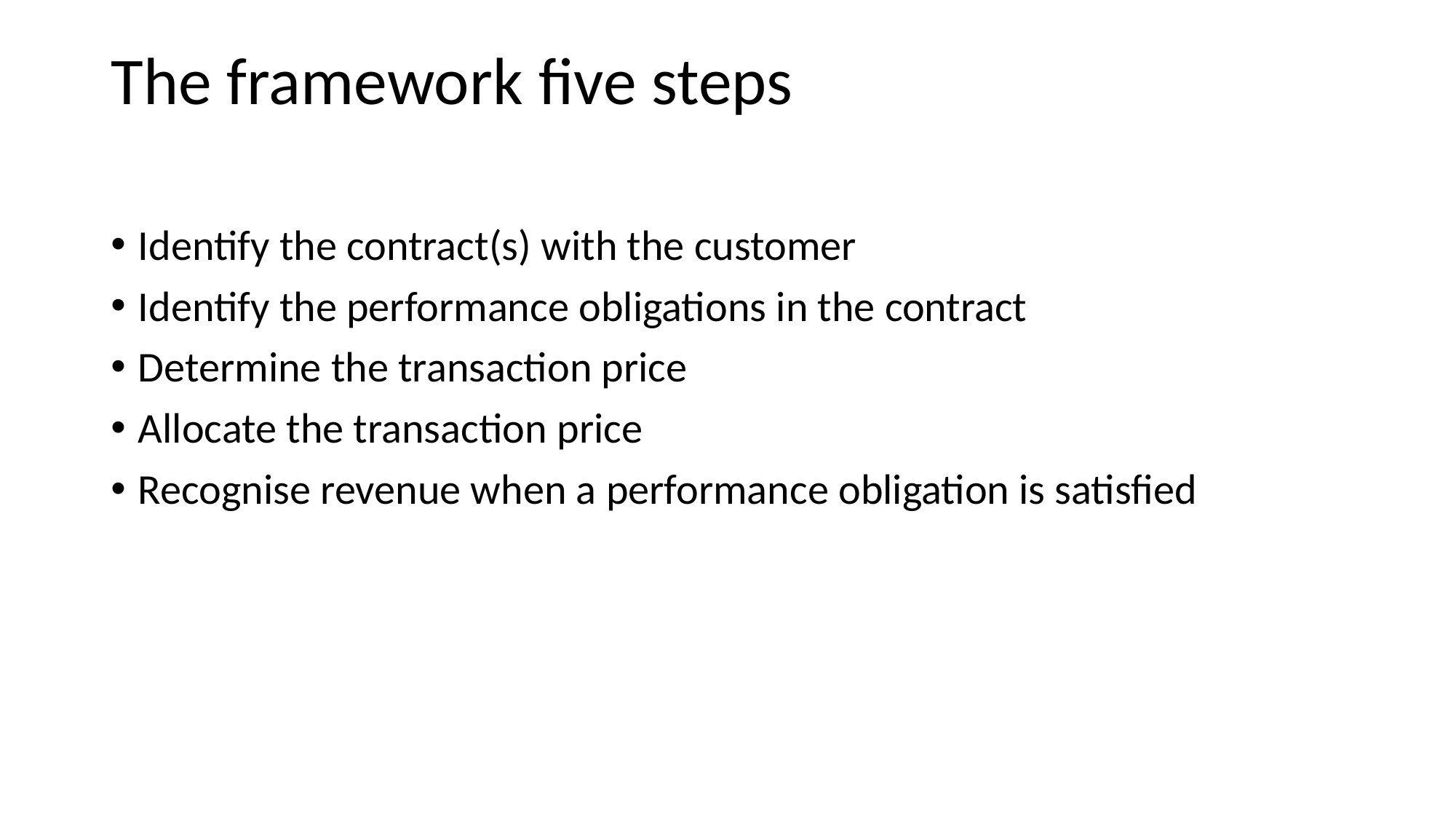

# The framework five steps​
Identify the contract(s) with the customer​
Identify the performance obligations in the contract​
Determine the transaction price​
Allocate the transaction price​
Recognise revenue when a performance obligation is satisfied​